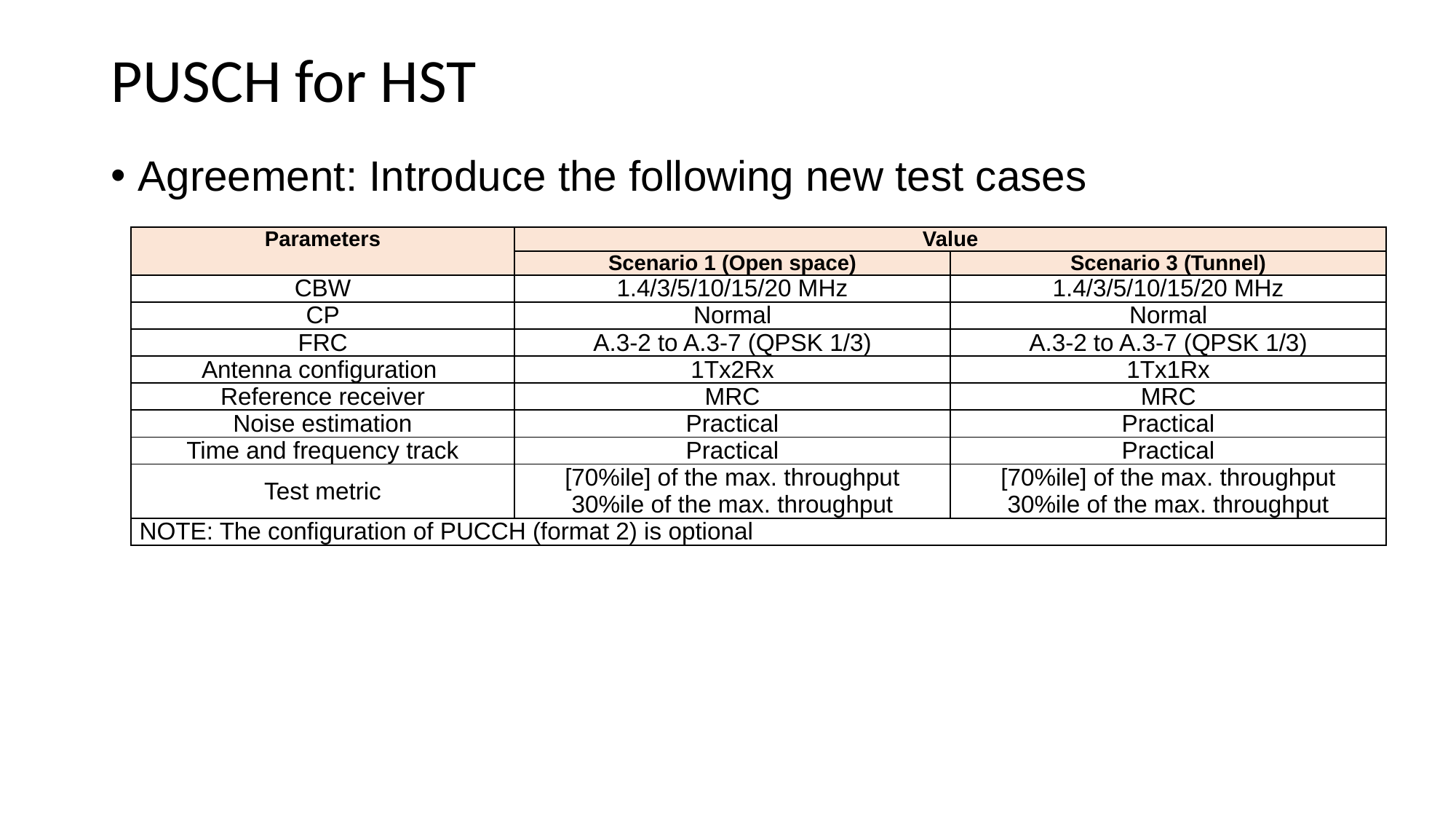

# PUSCH for HST
Agreement: Introduce the following new test cases

| Parameters | Value |  |
| --- | --- | --- |
|  | Scenario 1 (Open space) | Scenario 3 (Tunnel) |
| CBW | 1.4/3/5/10/15/20 MHz | 1.4/3/5/10/15/20 MHz |
| CP | Normal | Normal |
| FRC | A.3-2 to A.3-7 (QPSK 1/3) | A.3-2 to A.3-7 (QPSK 1/3) |
| Antenna configuration | 1Tx2Rx | 1Tx1Rx |
| Reference receiver | MRC | MRC |
| Noise estimation | Practical | Practical |
| Time and frequency track | Practical | Practical |
| Test metric | [70%ile] of the max. throughput 30%ile of the max. throughput | [70%ile] of the max. throughput 30%ile of the max. throughput |
| NOTE: The configuration of PUCCH (format 2) is optional |  |  |